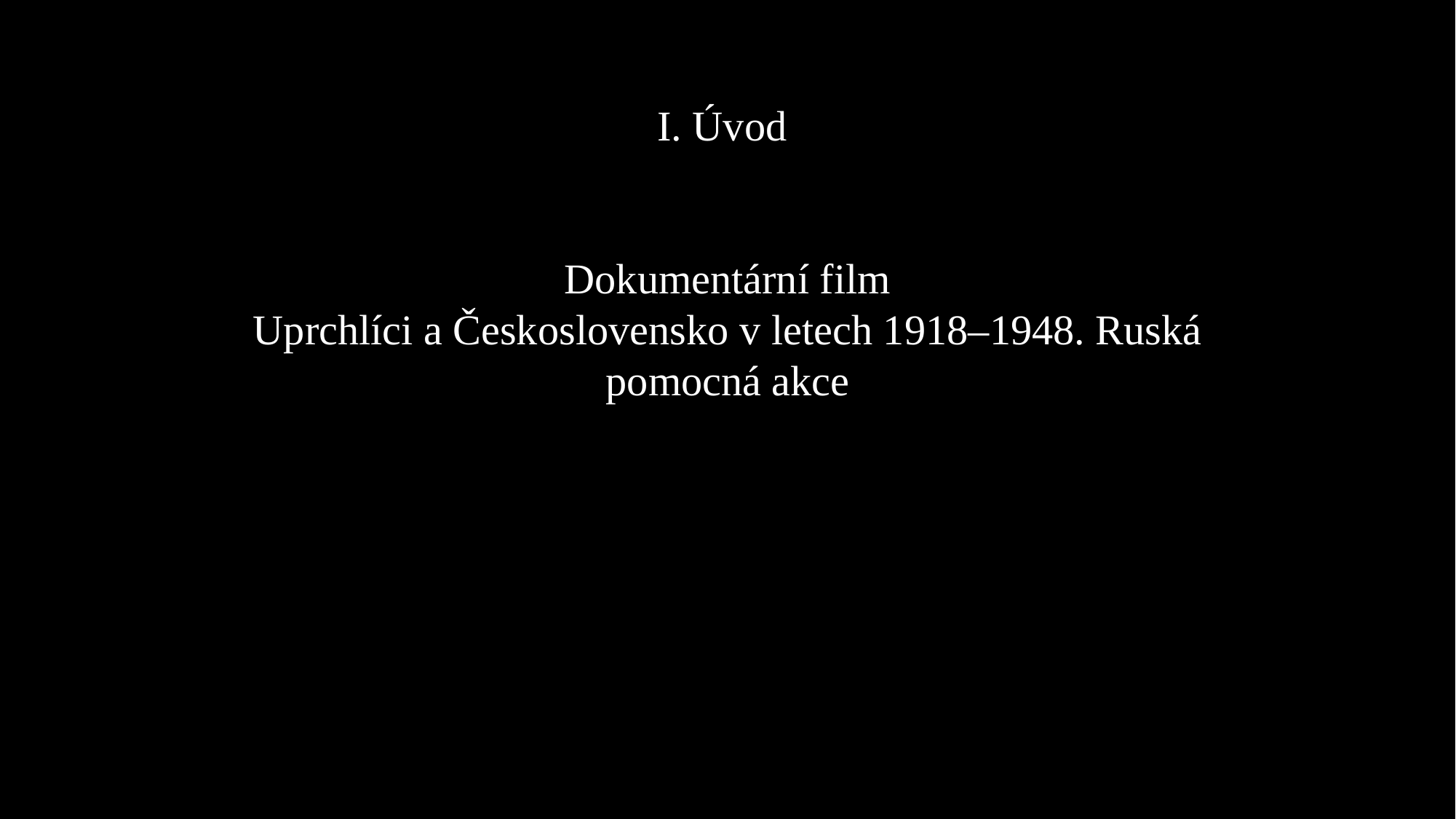

I. Úvod

Dokumentární film
Uprchlíci a Československo v letech 1918–1948. Ruská pomocná akce